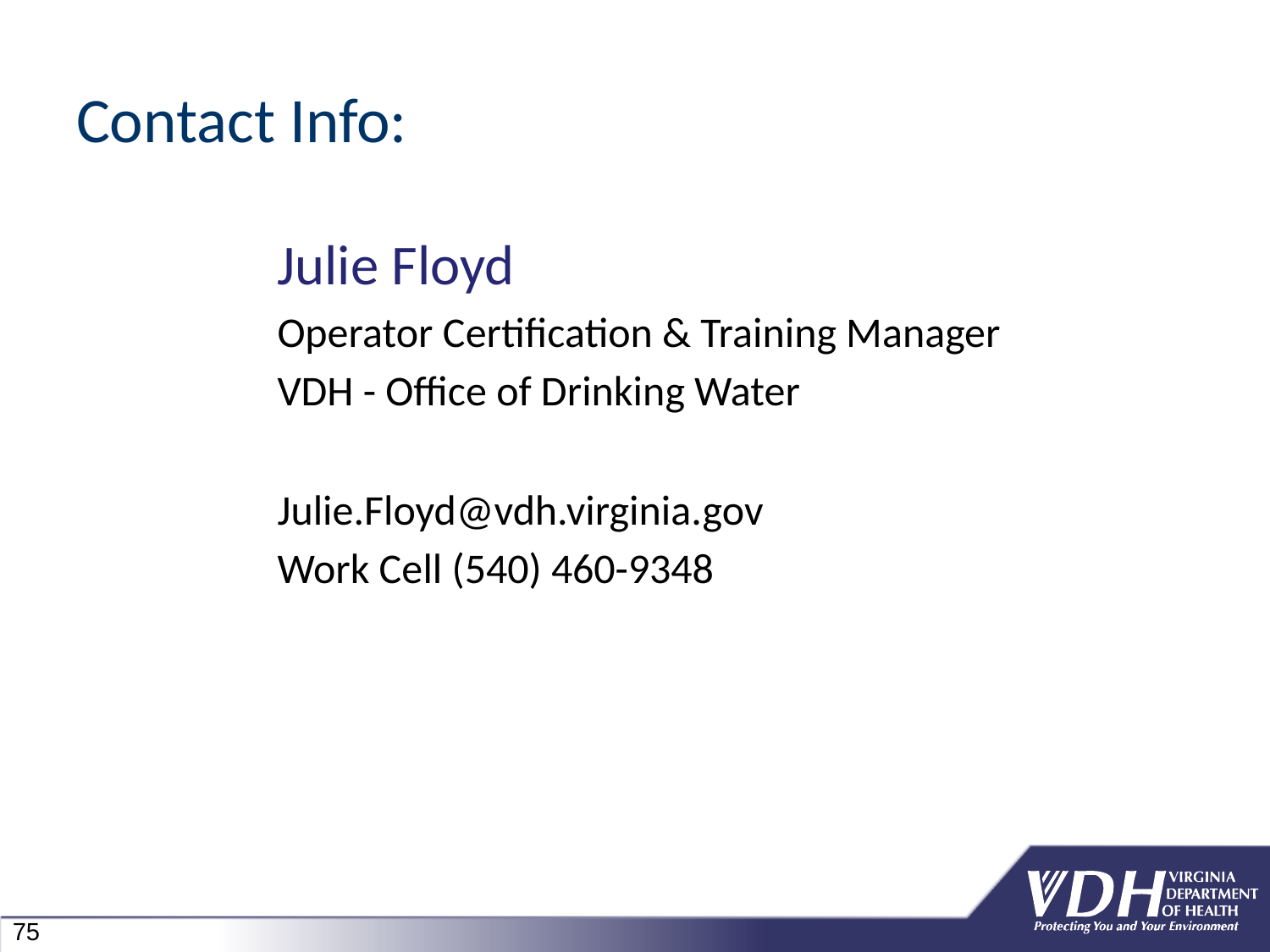

# Contact Info:
Julie Floyd
Operator Certification & Training Manager
VDH - Office of Drinking Water

Julie.Floyd@vdh.virginia.gov
Work Cell (540) 460-9348